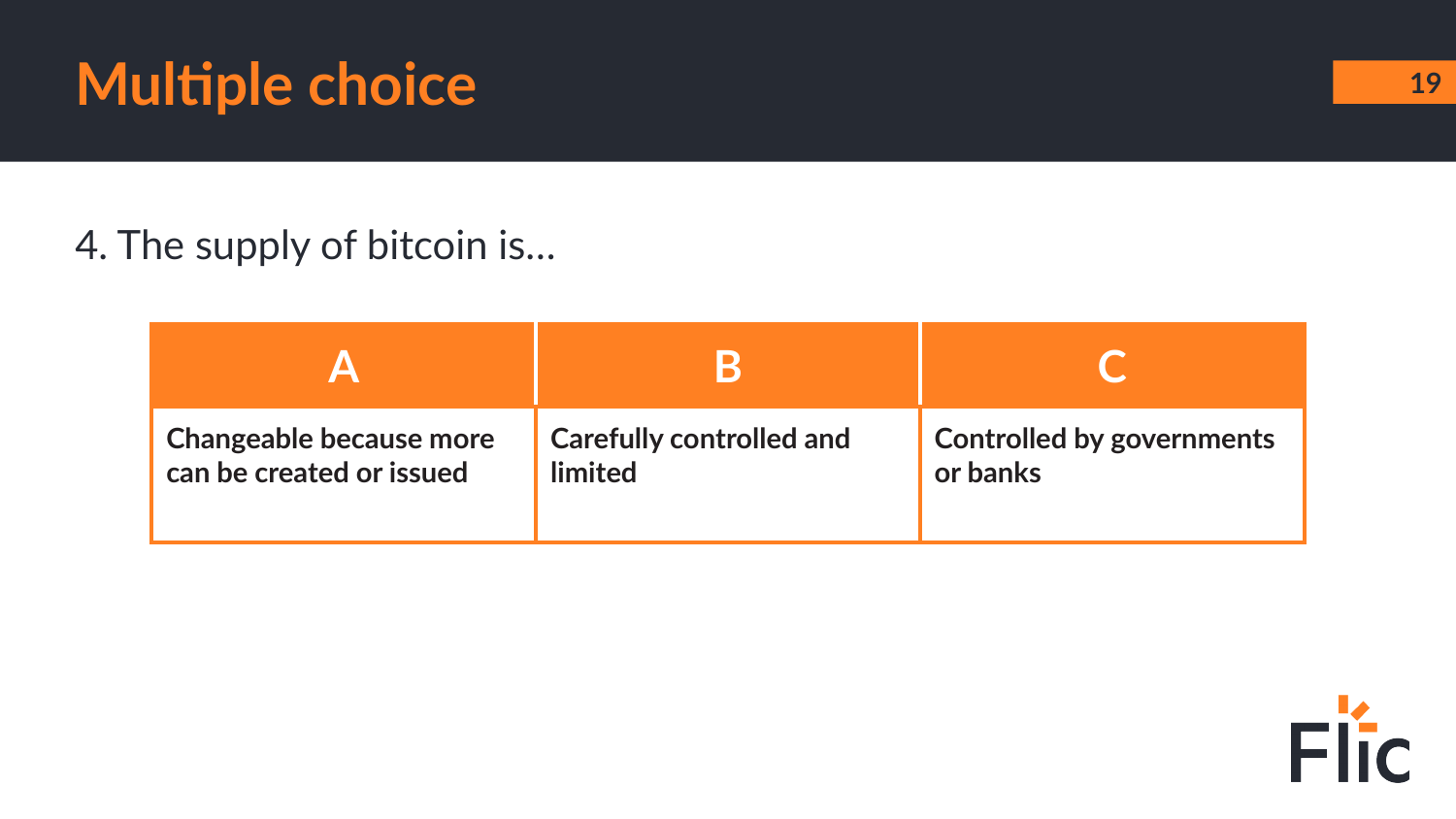

Multiple choice
19
4. The supply of bitcoin is…

| A | B | C |
| --- | --- | --- |
| Changeable because more can be created or issued | Carefully controlled and limited | Controlled by governments or banks |